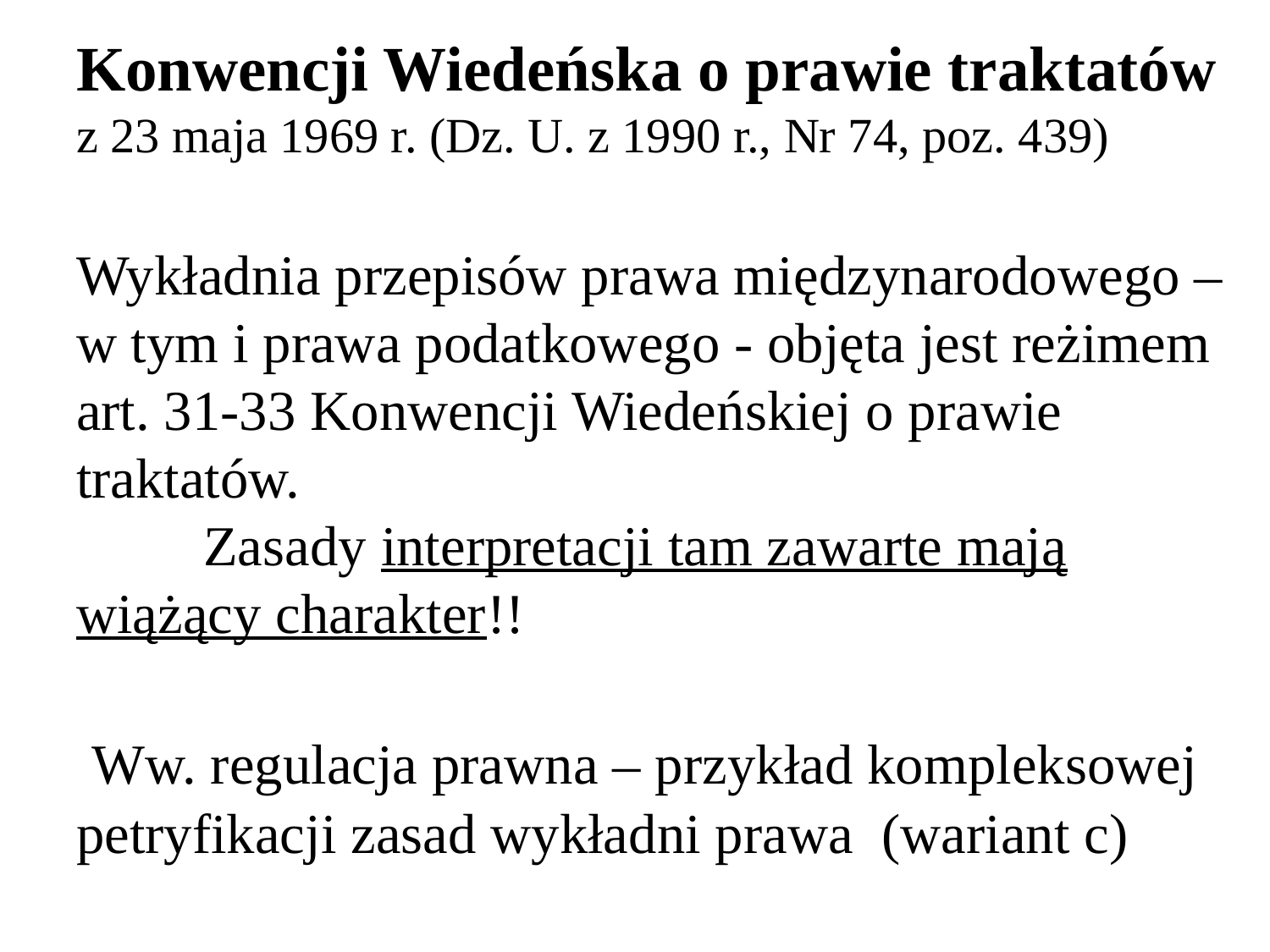

# Konwencji Wiedeńska o prawie traktatów z 23 maja 1969 r. (Dz. U. z 1990 r., Nr 74, poz. 439) Wykładnia przepisów prawa międzynarodowego – w tym i prawa podatkowego - objęta jest reżimem art. 31-33 Konwencji Wiedeńskiej o prawie traktatów. Zasady interpretacji tam zawarte mają wiążący charakter!! Ww. regulacja prawna – przykład kompleksowej petryfikacji zasad wykładni prawa  (wariant c)